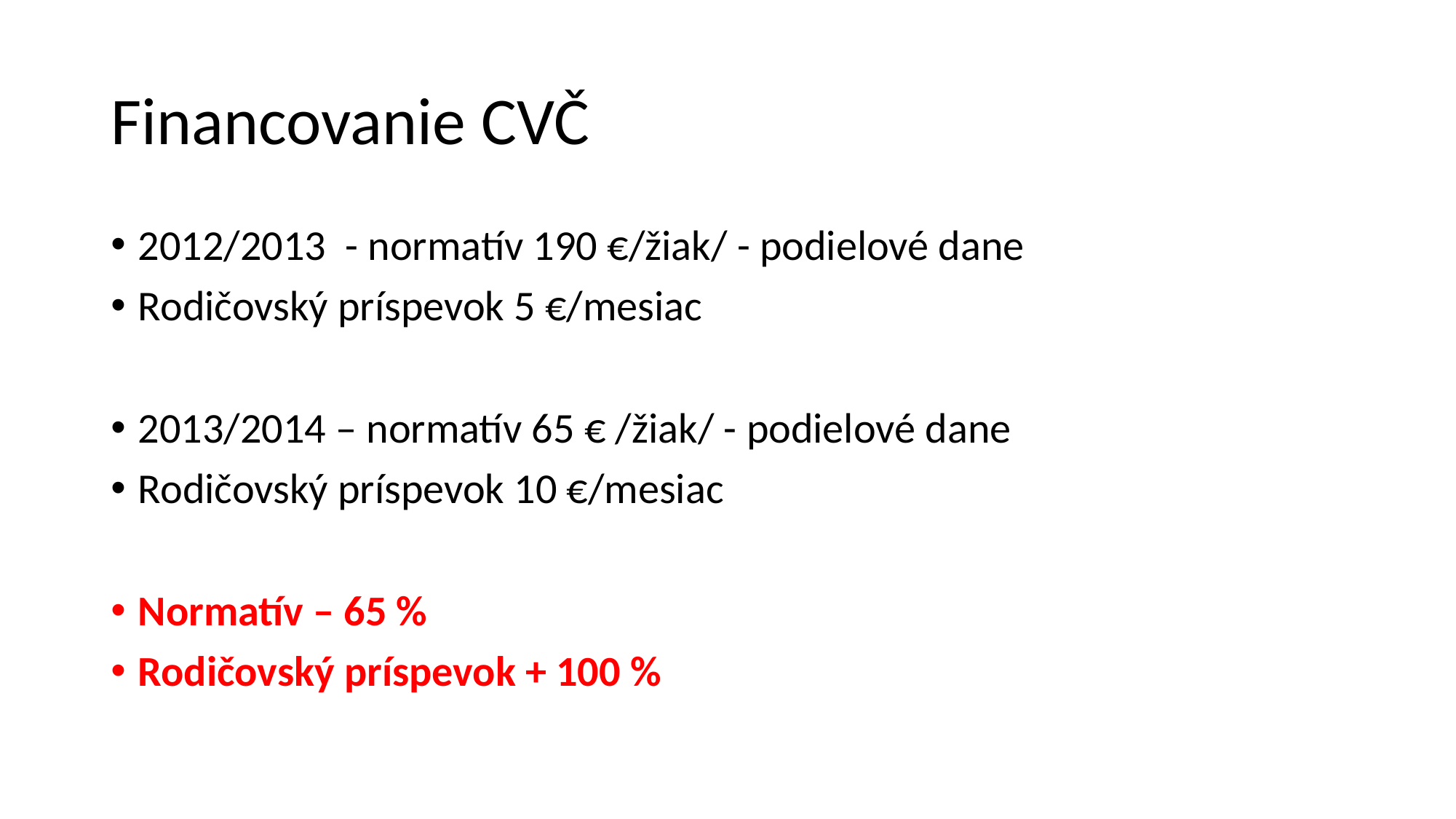

# Financovanie CVČ
2012/2013  - normatív 190 €/žiak/ - podielové dane
Rodičovský príspevok 5 €/mesiac

2013/2014 – normatív 65 € /žiak/ - podielové dane
Rodičovský príspevok 10 €/mesiac

Normatív – 65 %
Rodičovský príspevok + 100 %